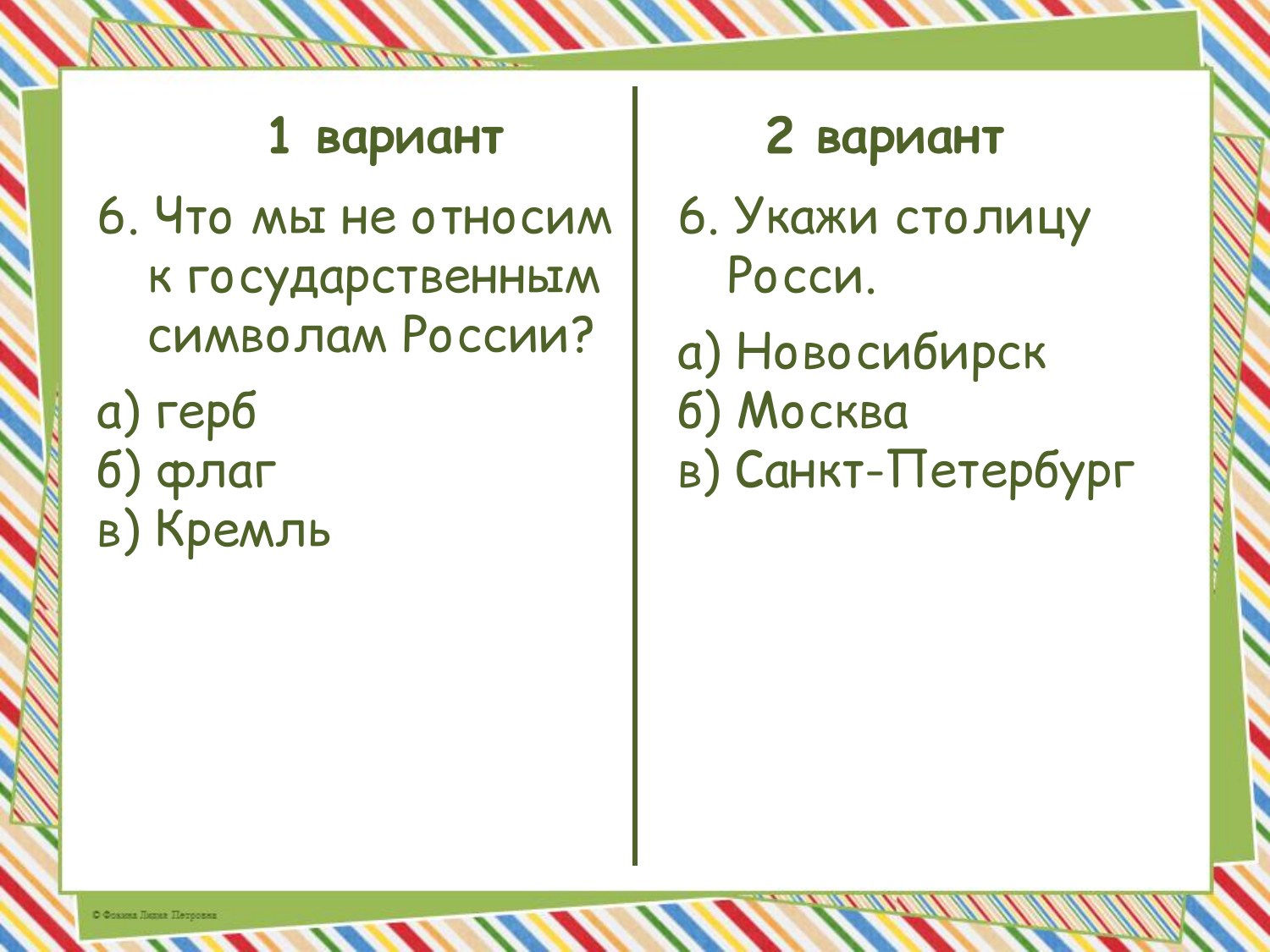

# 1 вариант
2 вариант
6. Что мы не относим к государственным символам России?

а) герб
б) флаг
в) Кремль
6. Укажи столицу Росси.

а) Новосибирск
б) Москва
в) Санкт-Петербург